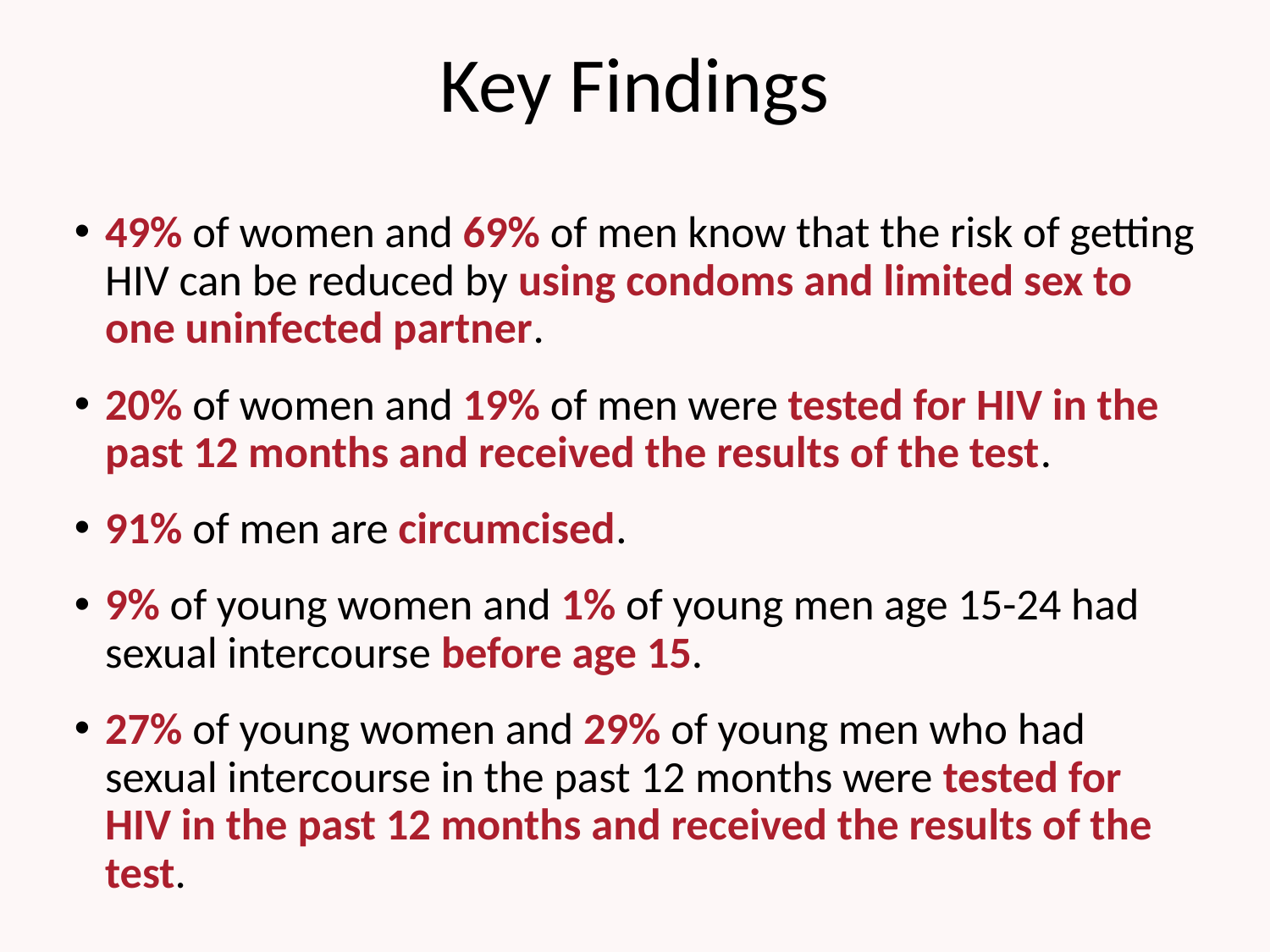

# Key Findings
49% of women and 69% of men know that the risk of getting HIV can be reduced by using condoms and limited sex to one uninfected partner.
20% of women and 19% of men were tested for HIV in the past 12 months and received the results of the test.
91% of men are circumcised.
9% of young women and 1% of young men age 15-24 had sexual intercourse before age 15.
27% of young women and 29% of young men who had sexual intercourse in the past 12 months were tested for HIV in the past 12 months and received the results of the test.